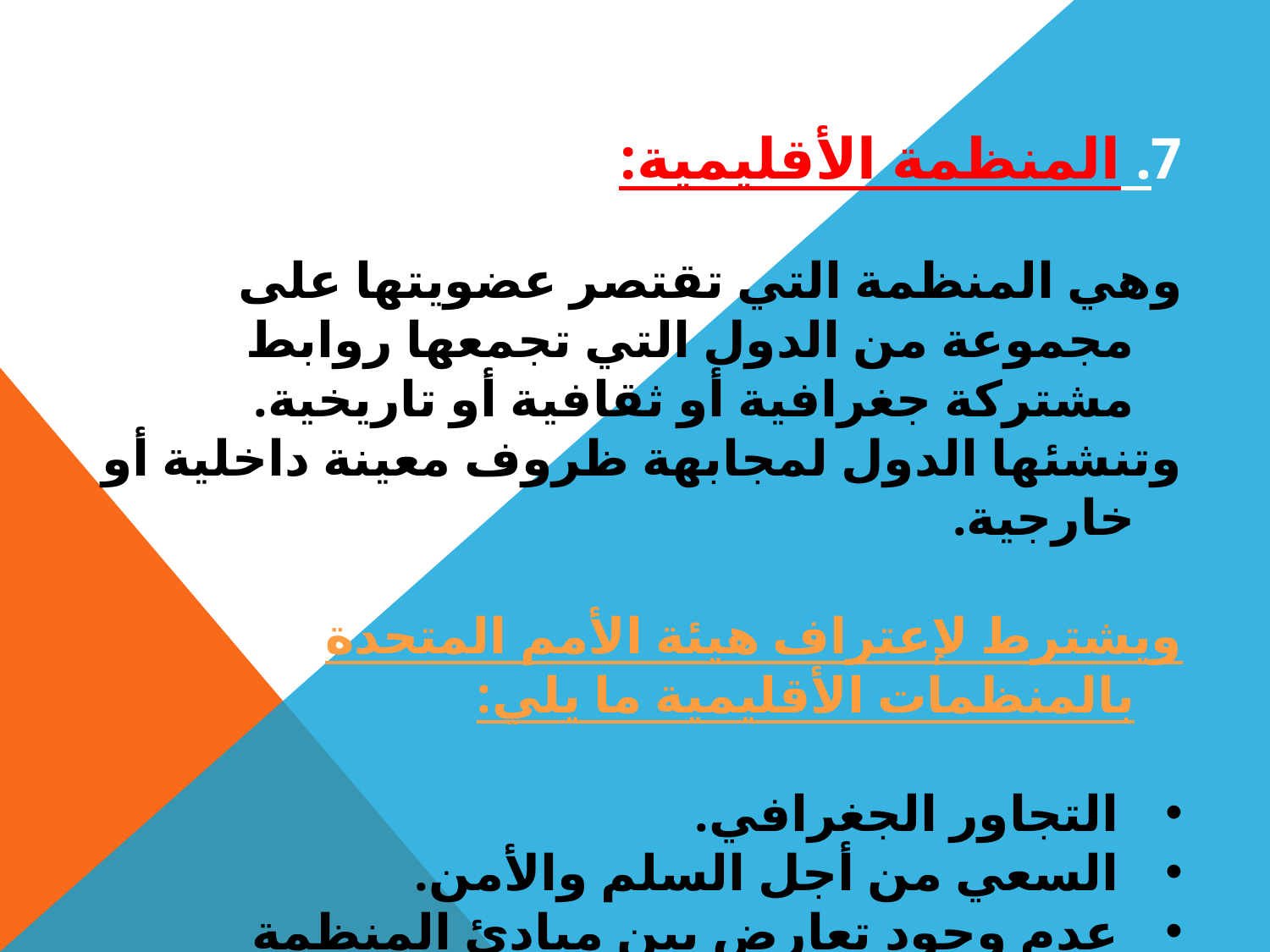

7. المنظمة الأقليمية:

وهي المنظمة التي تقتصر عضويتها على مجموعة من الدول التي تجمعها روابط مشتركة جغرافية أو ثقافية أو تاريخية.
وتنشئها الدول لمجابهة ظروف معينة داخلية أو خارجية.

ويشترط لإعتراف هيئة الأمم المتحدة بالمنظمات الأقليمية ما يلي:

التجاور الجغرافي.
السعي من أجل السلم والأمن.
عدم وجود تعارض بين مبادئ المنظمة الاقليمية ومبادئ الأمم المتحدة.